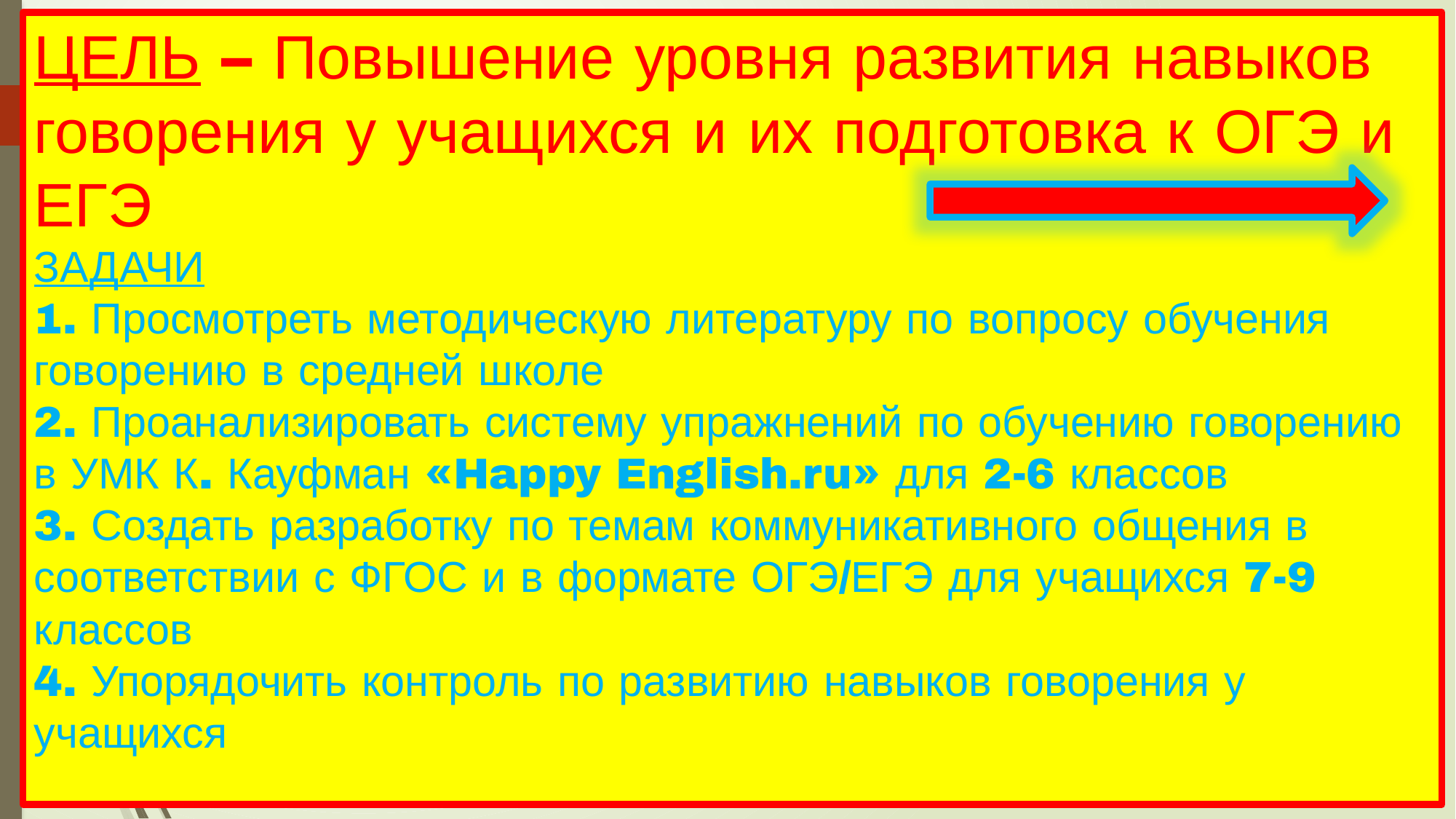

# ЦЕЛЬ – Повышение уровня развития навыков говорения у учащихся и их подготовка к ОГЭ и ЕГЭ ЗАДАЧИ 1. Просмотреть методическую литературу по вопросу обучения говорению в средней школе 2. Проанализировать систему упражнений по обучению говорению в УМК К. Кауфман «Happy English.ru» для 2-6 классов 3. Создать разработку по темам коммуникативного общения в соответствии с ФГОС и в формате ОГЭ/ЕГЭ для учащихся 7-9 классов 4. Упорядочить контроль по развитию навыков говорения у учащихся